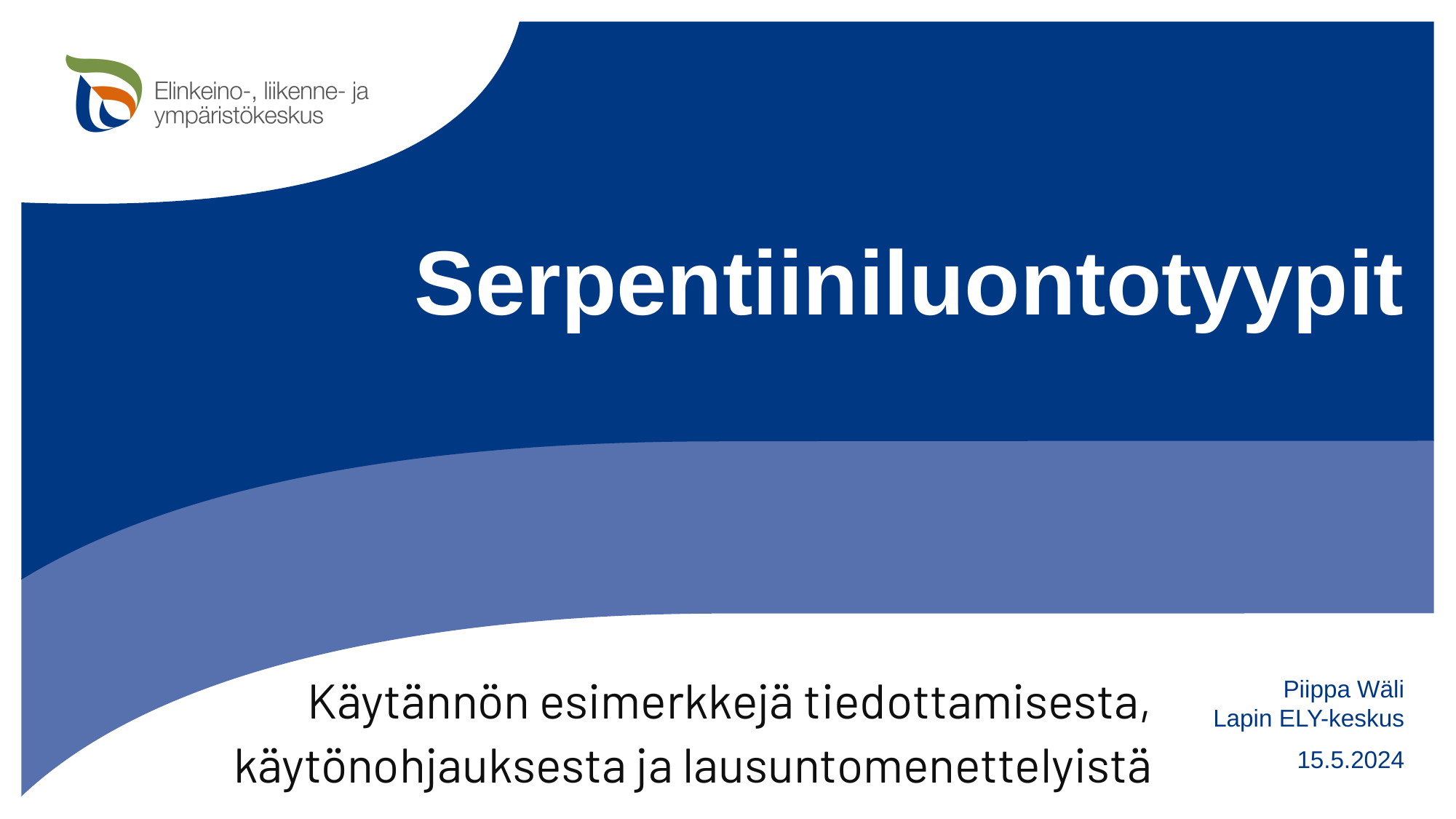

# Serpentiiniluontotyypit
Piippa Wäli
Lapin ELY-keskus
Käytännön esimerkkejä tiedottamisesta, käytönohjauksesta ja lausuntomenettelyistä

15.5.2024